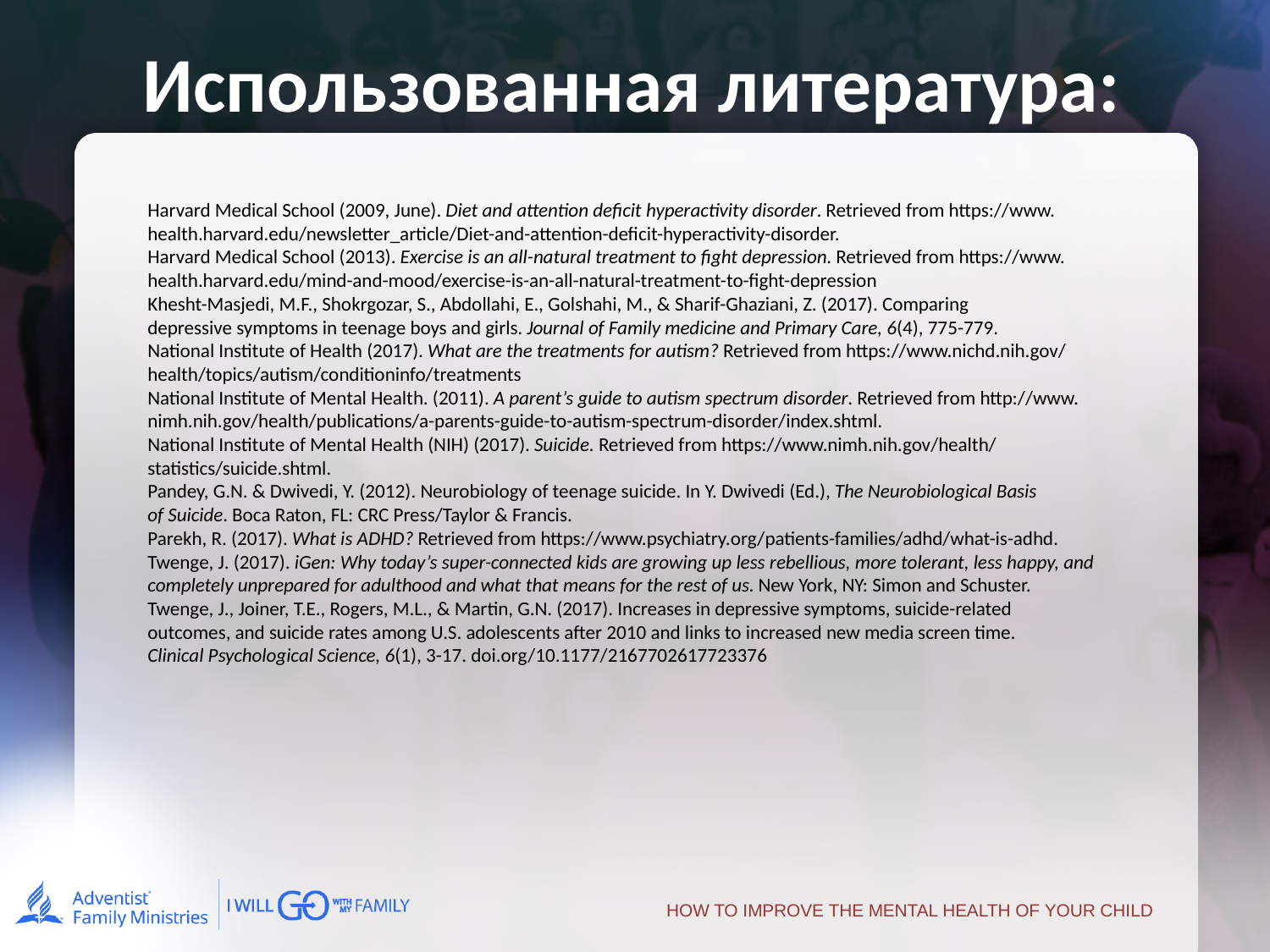

# Использованная литература:
Harvard Medical School (2009, June). Diet and attention deficit hyperactivity disorder. Retrieved from https://www.
health.harvard.edu/newsletter_article/Diet-and-attention-deficit-hyperactivity-disorder.
Harvard Medical School (2013). Exercise is an all-natural treatment to fight depression. Retrieved from https://www.
health.harvard.edu/mind-and-mood/exercise-is-an-all-natural-treatment-to-fight-depression
Khesht-Masjedi, M.F., Shokrgozar, S., Abdollahi, E., Golshahi, M., & Sharif-Ghaziani, Z. (2017). Comparing
depressive symptoms in teenage boys and girls. Journal of Family medicine and Primary Care, 6(4), 775-779.
National Institute of Health (2017). What are the treatments for autism? Retrieved from https://www.nichd.nih.gov/
health/topics/autism/conditioninfo/treatments
National Institute of Mental Health. (2011). A parent’s guide to autism spectrum disorder. Retrieved from http://www.
nimh.nih.gov/health/publications/a-parents-guide-to-autism-spectrum-disorder/index.shtml.
National Institute of Mental Health (NIH) (2017). Suicide. Retrieved from https://www.nimh.nih.gov/health/
statistics/suicide.shtml.
Pandey, G.N. & Dwivedi, Y. (2012). Neurobiology of teenage suicide. In Y. Dwivedi (Ed.), The Neurobiological Basis
of Suicide. Boca Raton, FL: CRC Press/Taylor & Francis.
Parekh, R. (2017). What is ADHD? Retrieved from https://www.psychiatry.org/patients-families/adhd/what-is-adhd.
Twenge, J. (2017). iGen: Why today’s super-connected kids are growing up less rebellious, more tolerant, less happy, and
completely unprepared for adulthood and what that means for the rest of us. New York, NY: Simon and Schuster.
Twenge, J., Joiner, T.E., Rogers, M.L., & Martin, G.N. (2017). Increases in depressive symptoms, suicide-related
outcomes, and suicide rates among U.S. adolescents after 2010 and links to increased new media screen time.
Clinical Psychological Science, 6(1), 3-17. doi.org/10.1177/2167702617723376